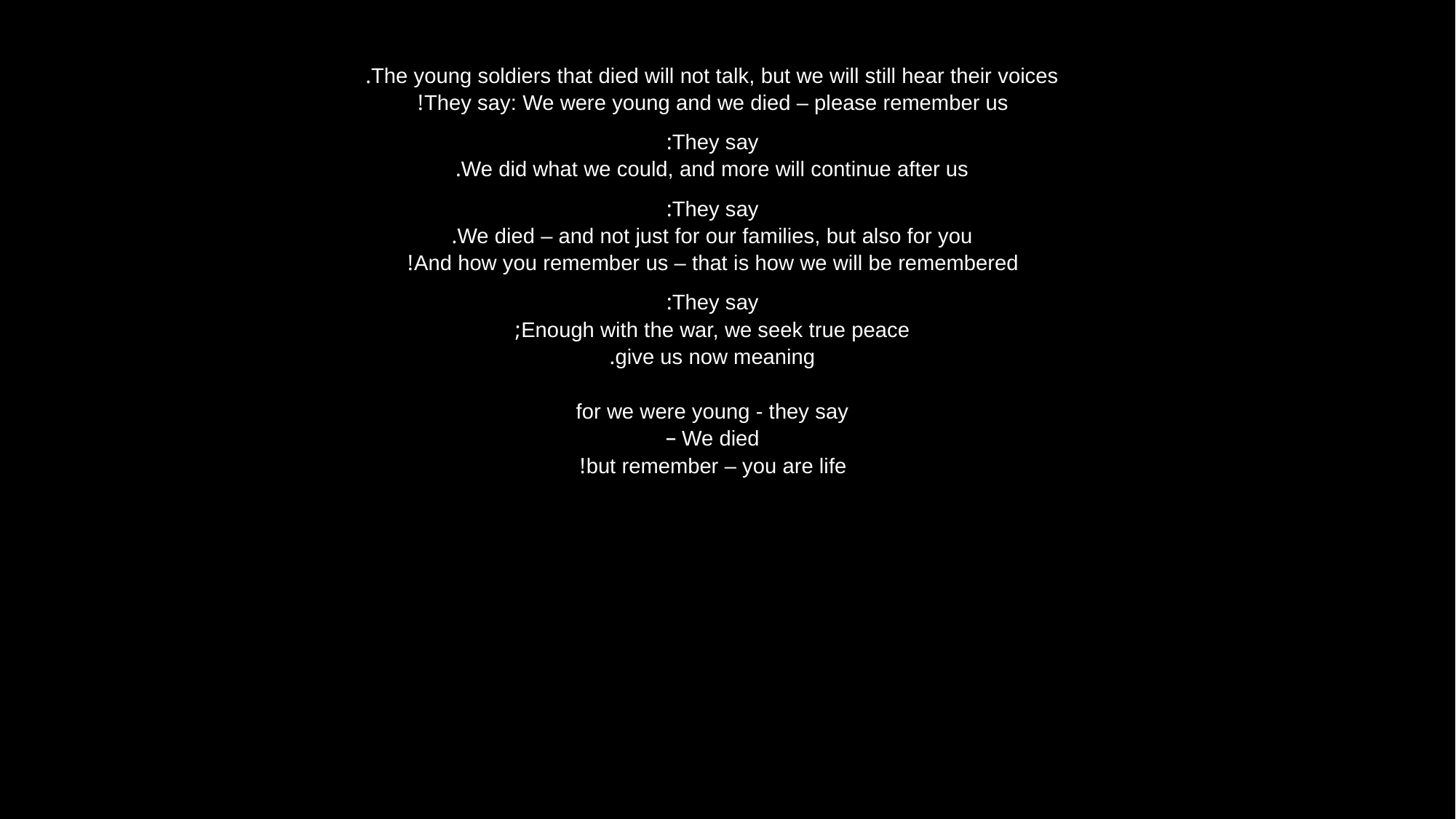

The young soldiers that died will not talk, but we will still hear their voices.
They say: We were young and we died – please remember us!
They say:
We did what we could, and more will continue after us.
They say:
We died – and not just for our families, but also for you.
And how you remember us – that is how we will be remembered!
They say:
Enough with the war, we seek true peace;
give us now meaning.

for we were young - they say
We died –
but remember – you are life!